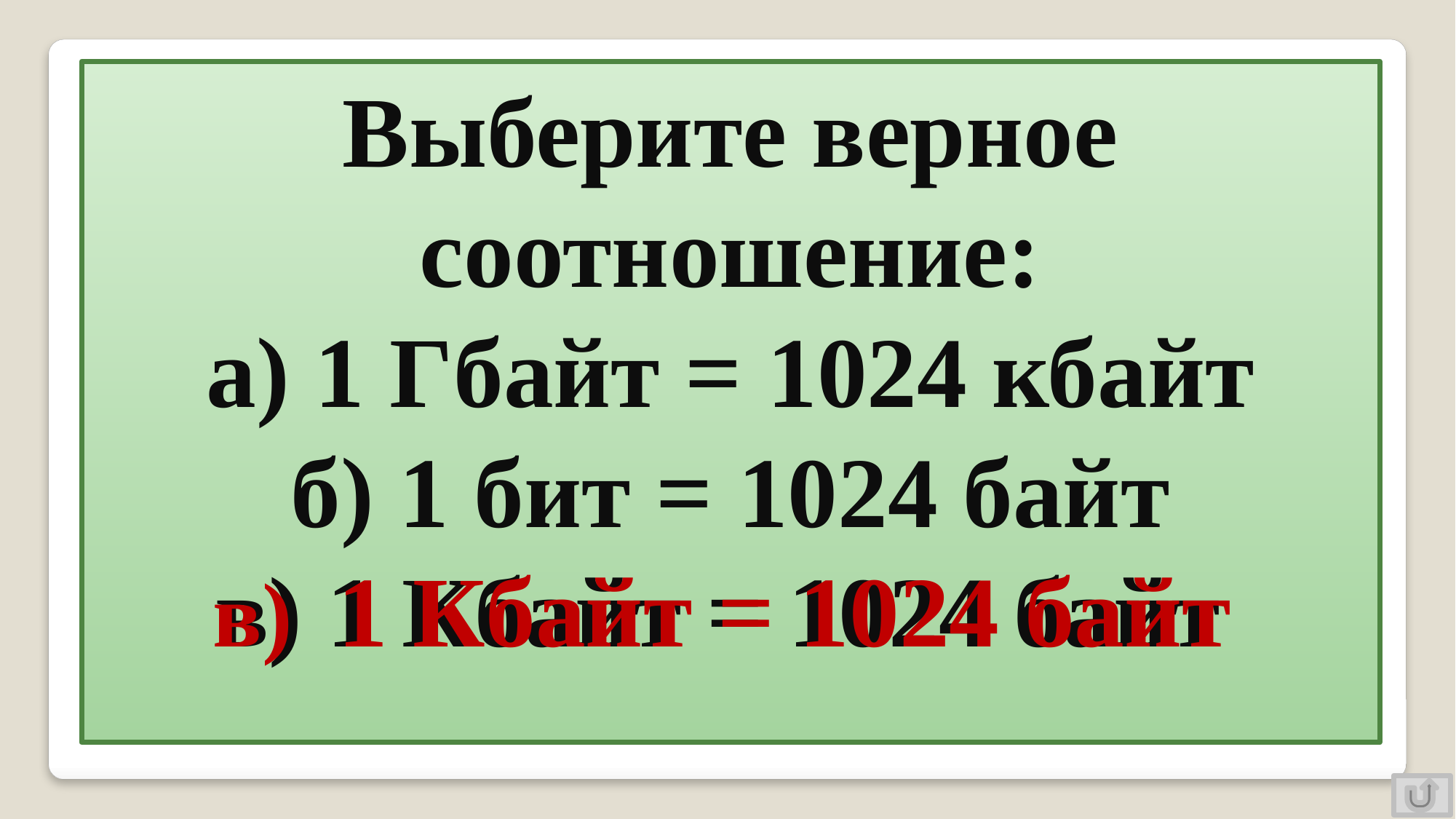

Выберите верное соотношение:
а) 1 Гбайт = 1024 кбайт
б) 1 бит = 1024 байт
в) 1 Кбайт = 1024 байт
в)  1 Кбайт = 1024 байт